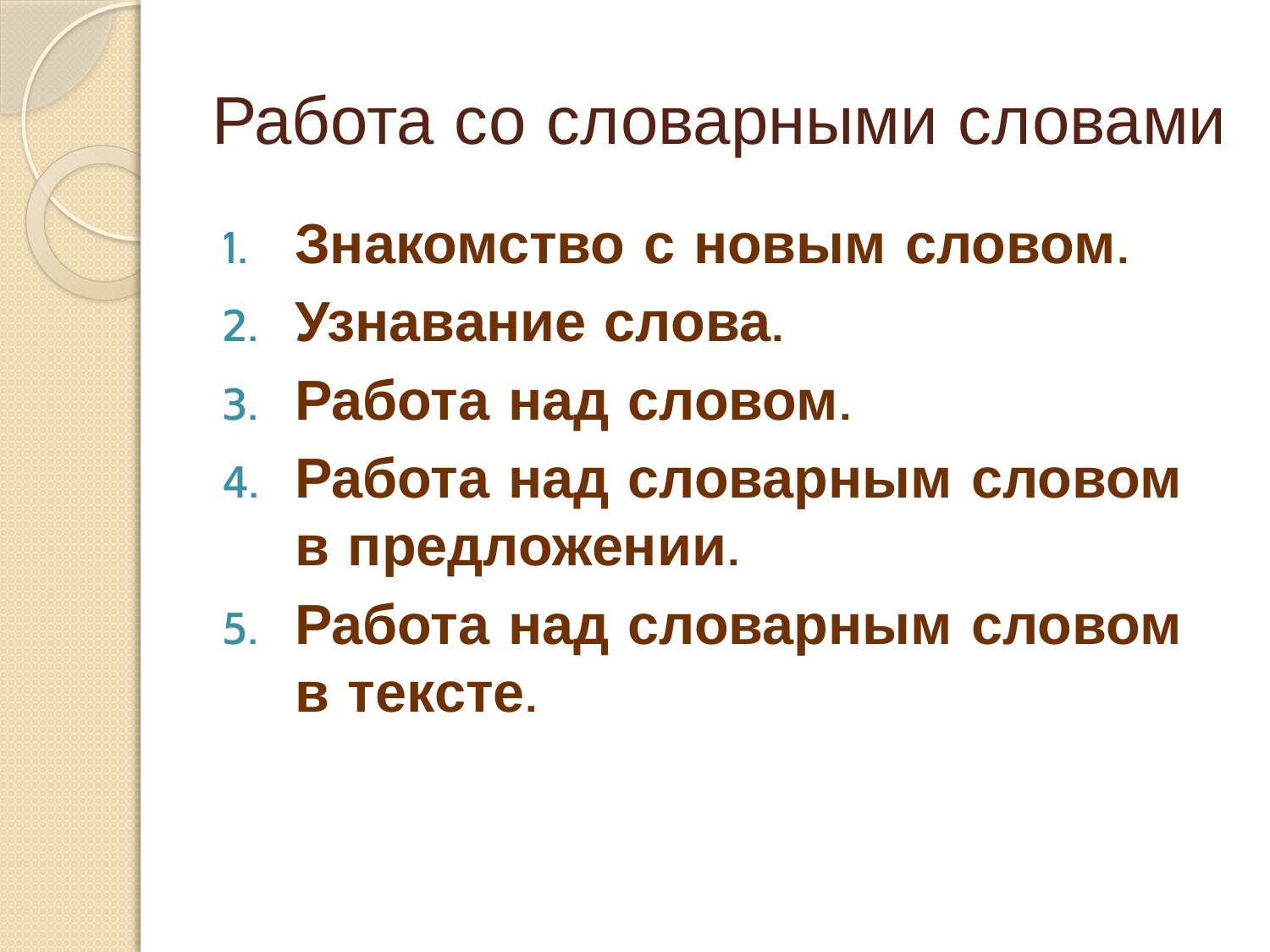

# Работа со словарными словами
Знакомство с новым словом.
Узнавание слова.
Работа над словом.
Работа над словарным словом в предложении.
Работа над словарным словом в тексте.